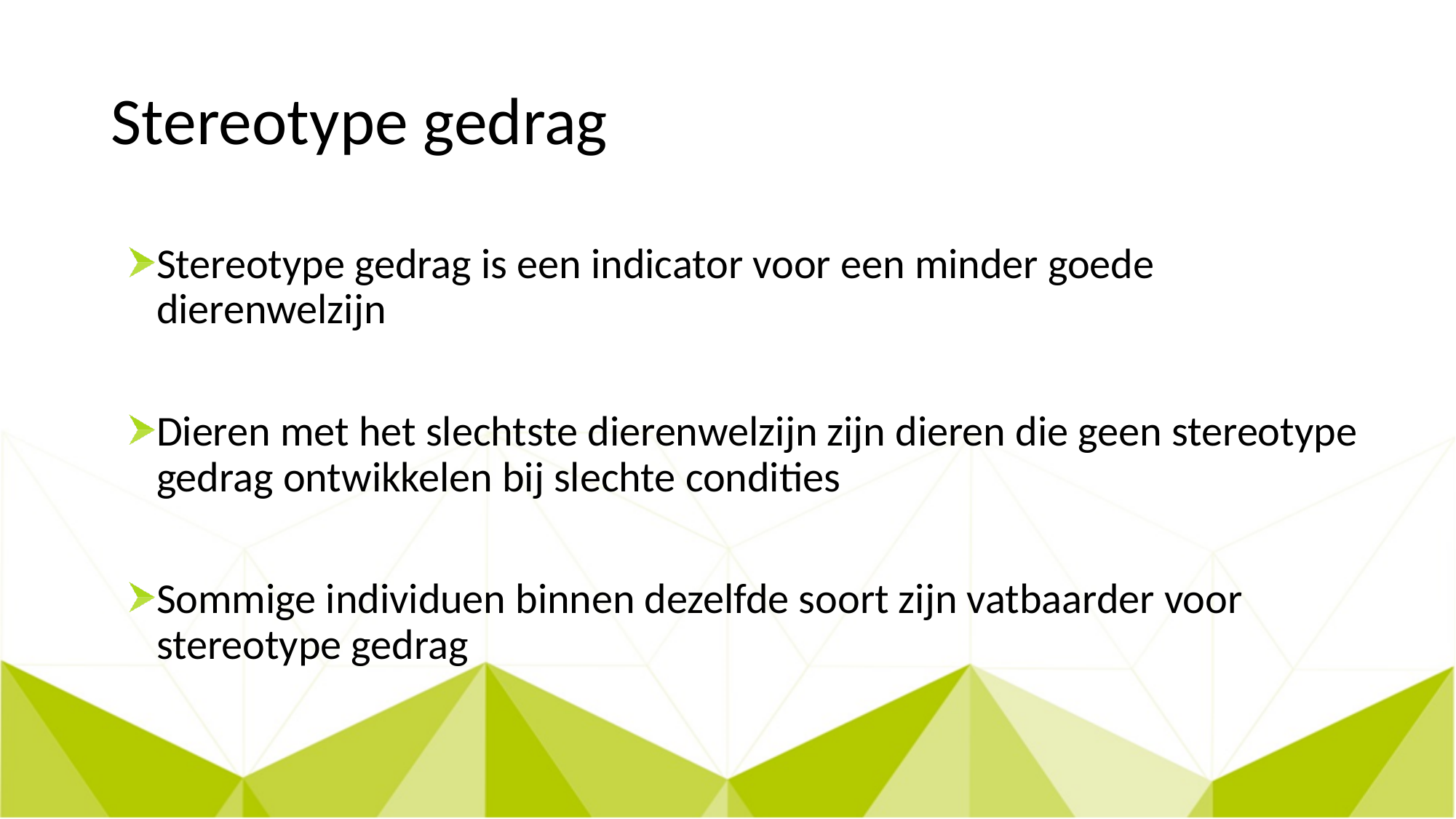

# Stereotype gedrag

Stereotype gedrag is een indicator voor een minder goede dierenwelzijn

Dieren met het slechtste dierenwelzijn zijn dieren die geen stereotype gedrag ontwikkelen bij slechte condities

Sommige individuen binnen dezelfde soort zijn vatbaarder voor stereotype gedrag